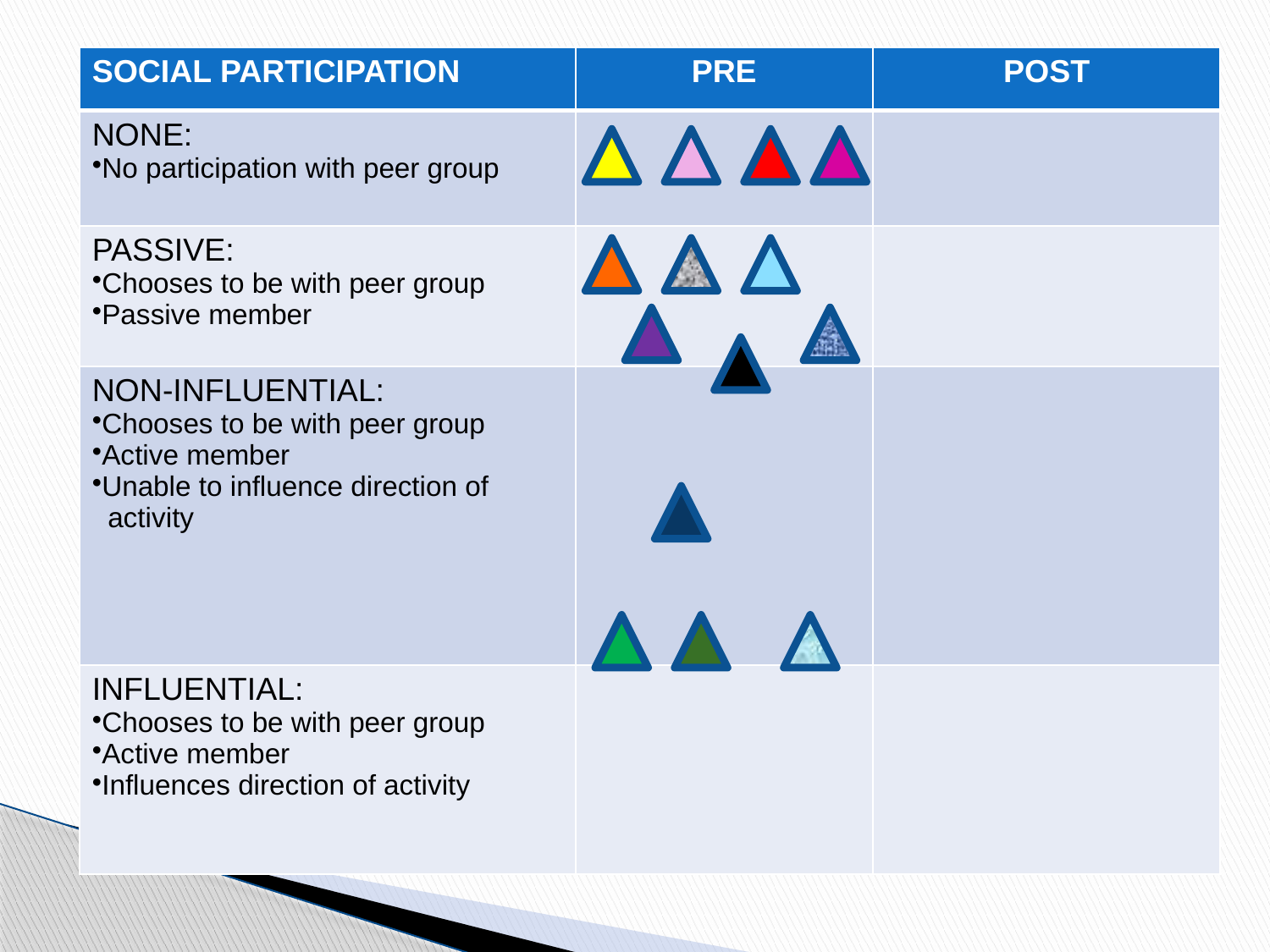

| SOCIAL PARTICIPATION | PRE | POST |
| --- | --- | --- |
| NONE: No participation with peer group |  |  |
| PASSIVE: Chooses to be with peer group Passive member |  |  |
| NON-INFLUENTIAL: Chooses to be with peer group Active member Unable to influence direction of activity |  |  |
| INFLUENTIAL: Chooses to be with peer group Active member Influences direction of activity |  |  |